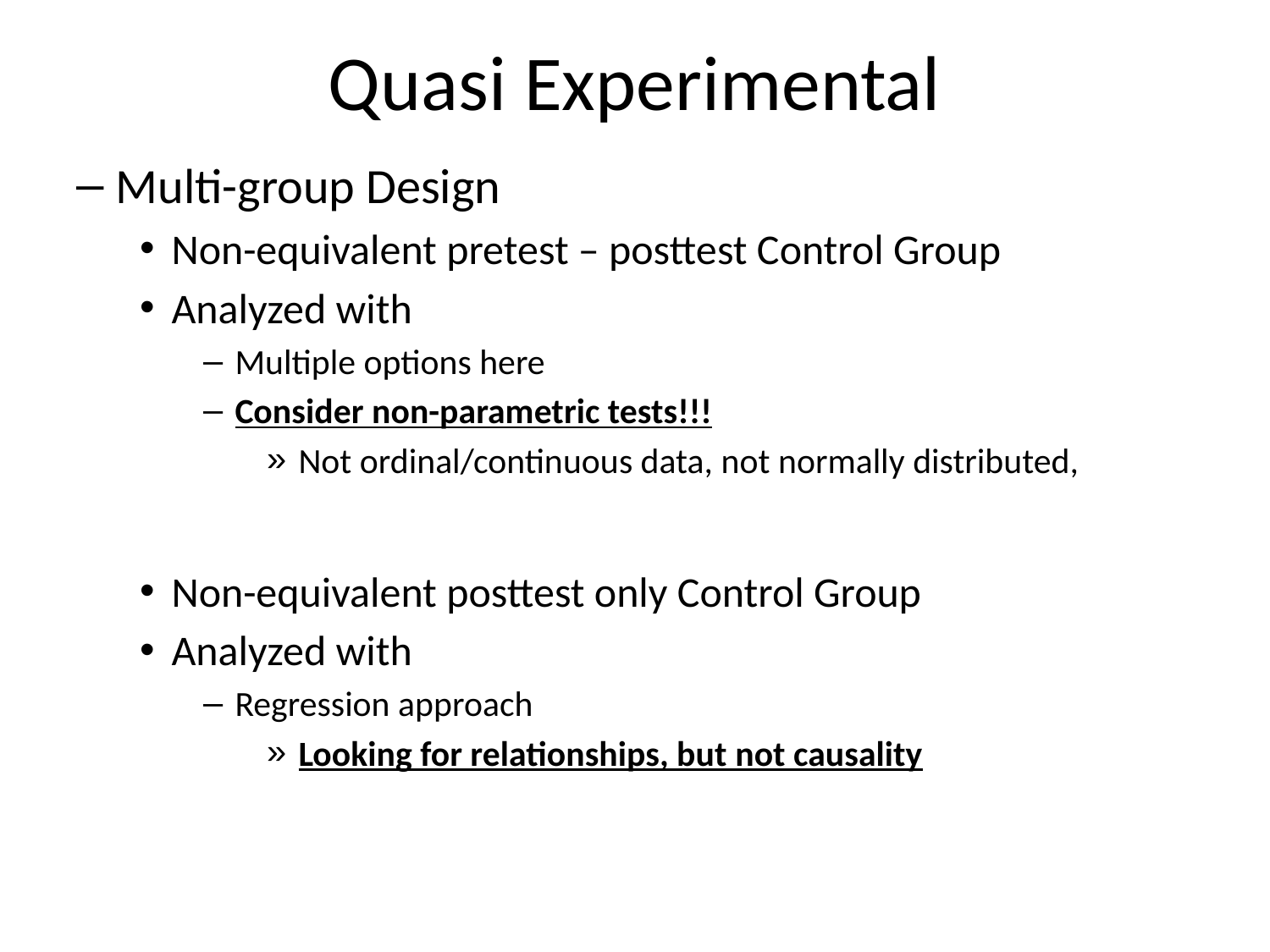

# Quasi Experimental
Multi-group Design
Non-equivalent pretest – posttest Control Group
Analyzed with
Multiple options here
Consider non-parametric tests!!!
Not ordinal/continuous data, not normally distributed,

Non-equivalent posttest only Control Group
Analyzed with
Regression approach
Looking for relationships, but not causality